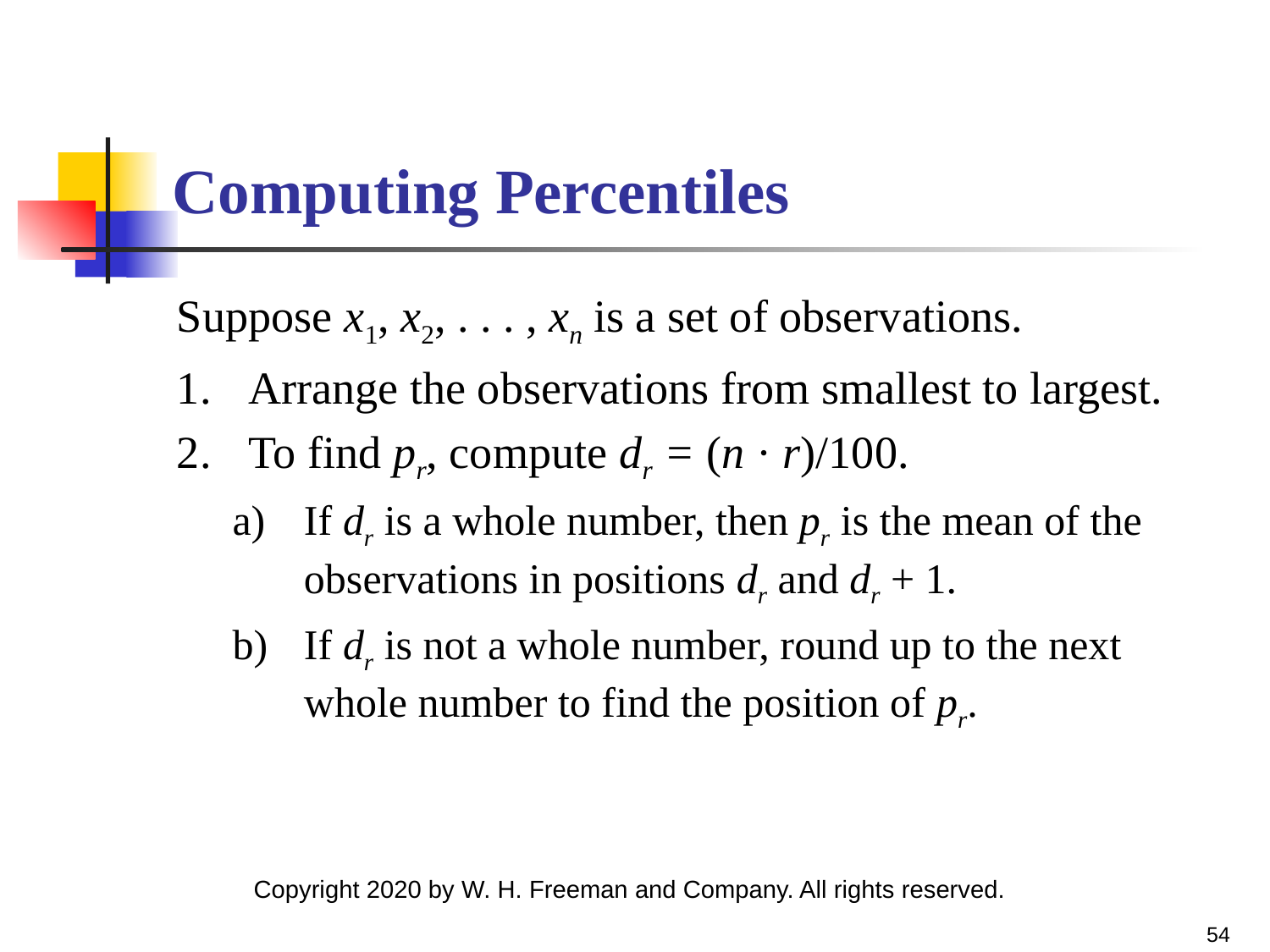

# Computing Percentiles
Suppose x1, x2, . . . , xn is a set of observations.
Arrange the observations from smallest to largest.
To find pr, compute dr = (n · r)/100.
If dr is a whole number, then pr is the mean of the observations in positions dr and dr + 1.
If dr is not a whole number, round up to the next whole number to find the position of pr.